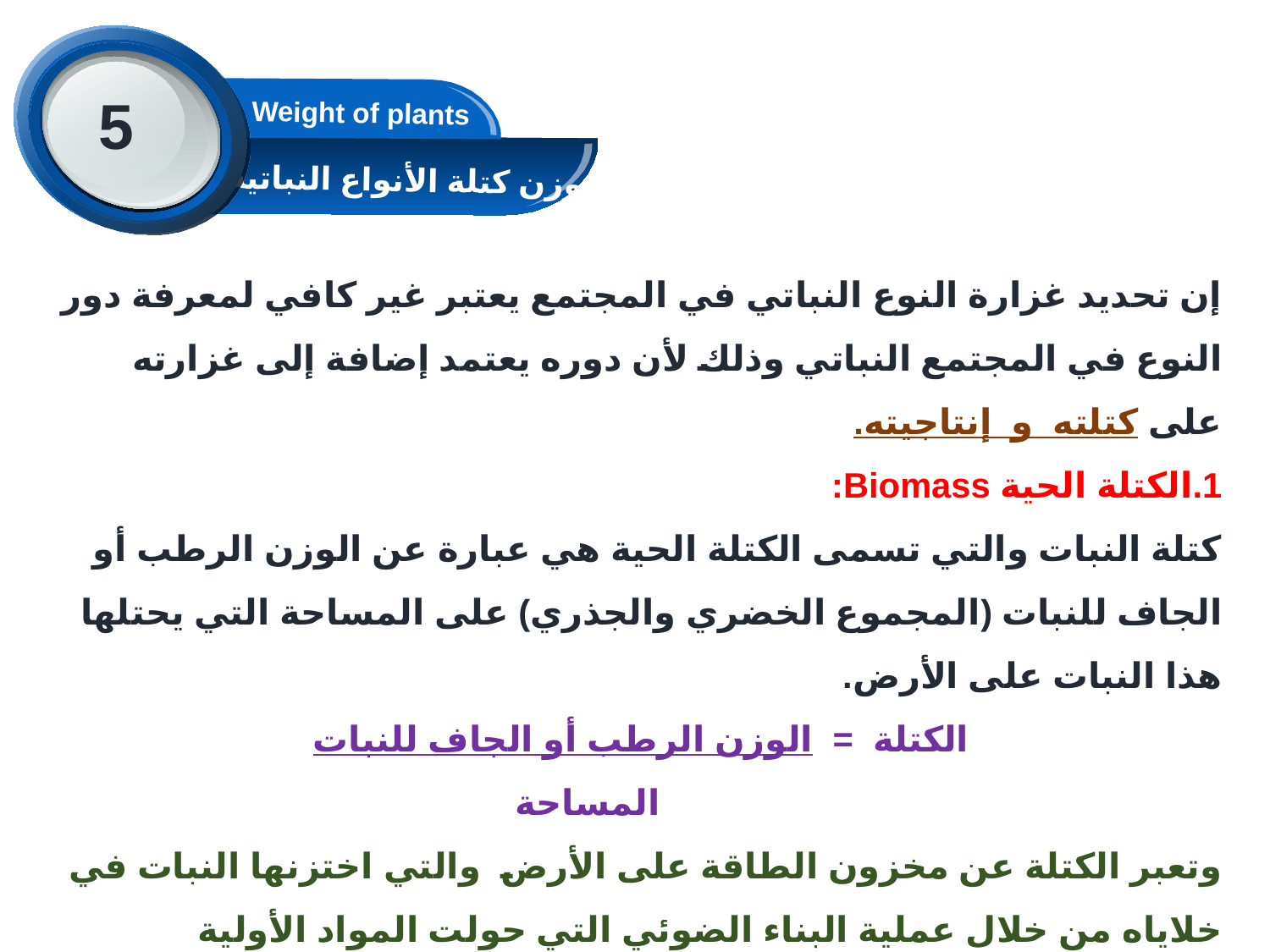

5

وزن كتلة الأنواع النباتية
Weight of plants
إن تحديد غزارة النوع النباتي في المجتمع يعتبر غير كافي لمعرفة دور النوع في المجتمع النباتي وذلك لأن دوره يعتمد إضافة إلى غزارته على كتلته  و  إنتاجيته.
1.الكتلة الحية Biomass:
كتلة النبات والتي تسمى الكتلة الحية هي عبارة عن الوزن الرطب أو الجاف للنبات (المجموع الخضري والجذري) على المساحة التي يحتلها هذا النبات على الأرض.
الكتلة  =  الوزن الرطب أو الجاف للنبات
           المساحة
وتعبر الكتلة عن مخزون الطاقة على الأرض  والتي اختزنها النبات في خلاياه من خلال عملية البناء الضوئي التي حولت المواد الأولية الموجودة في التربة إلى طاقة في المواد العضوية.